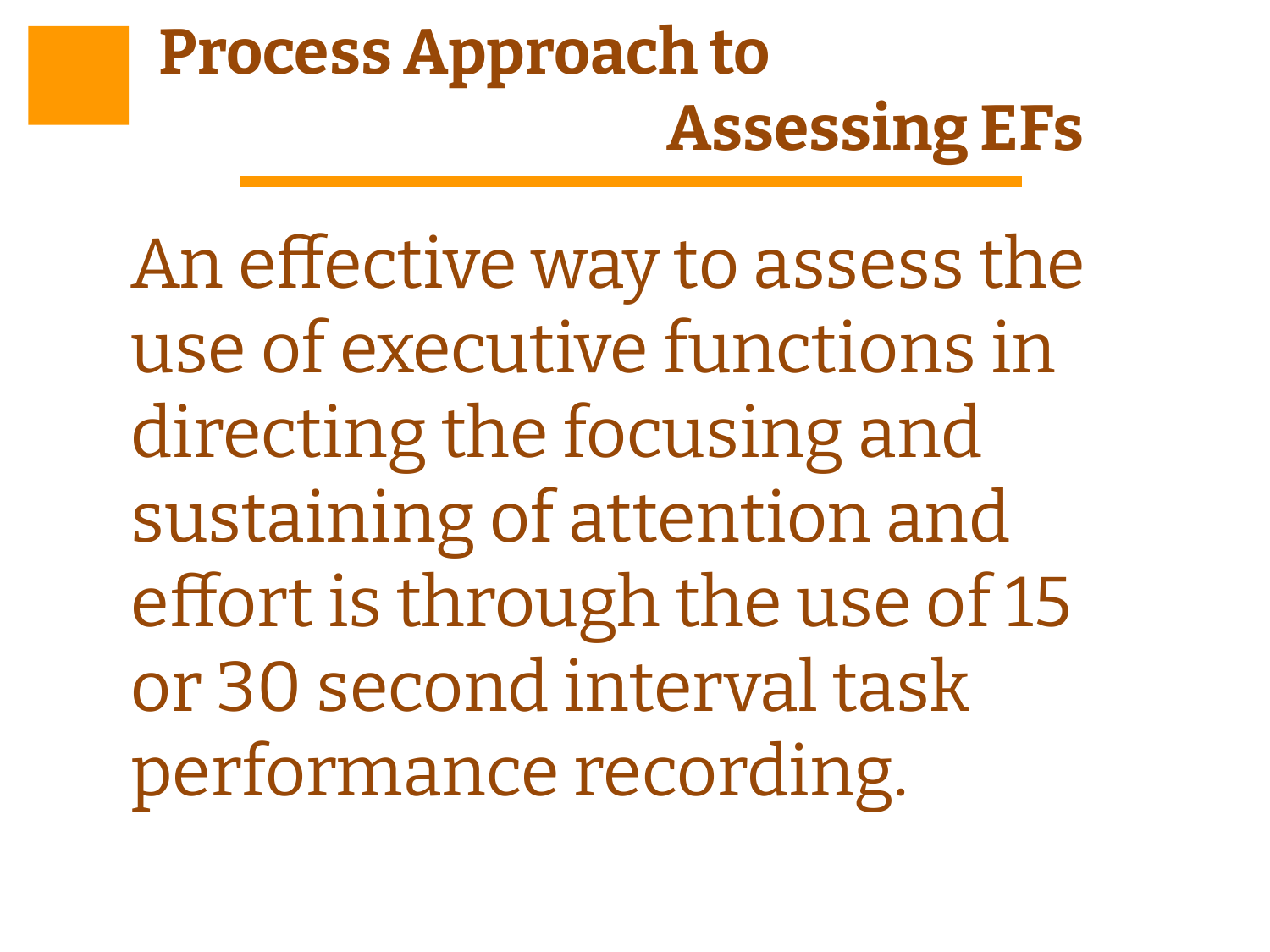

# Process Approach to Assessing EFs
	An effective way to assess the use of executive functions in directing the focusing and sustaining of attention and effort is through the use of 15 or 30 second interval task performance recording.